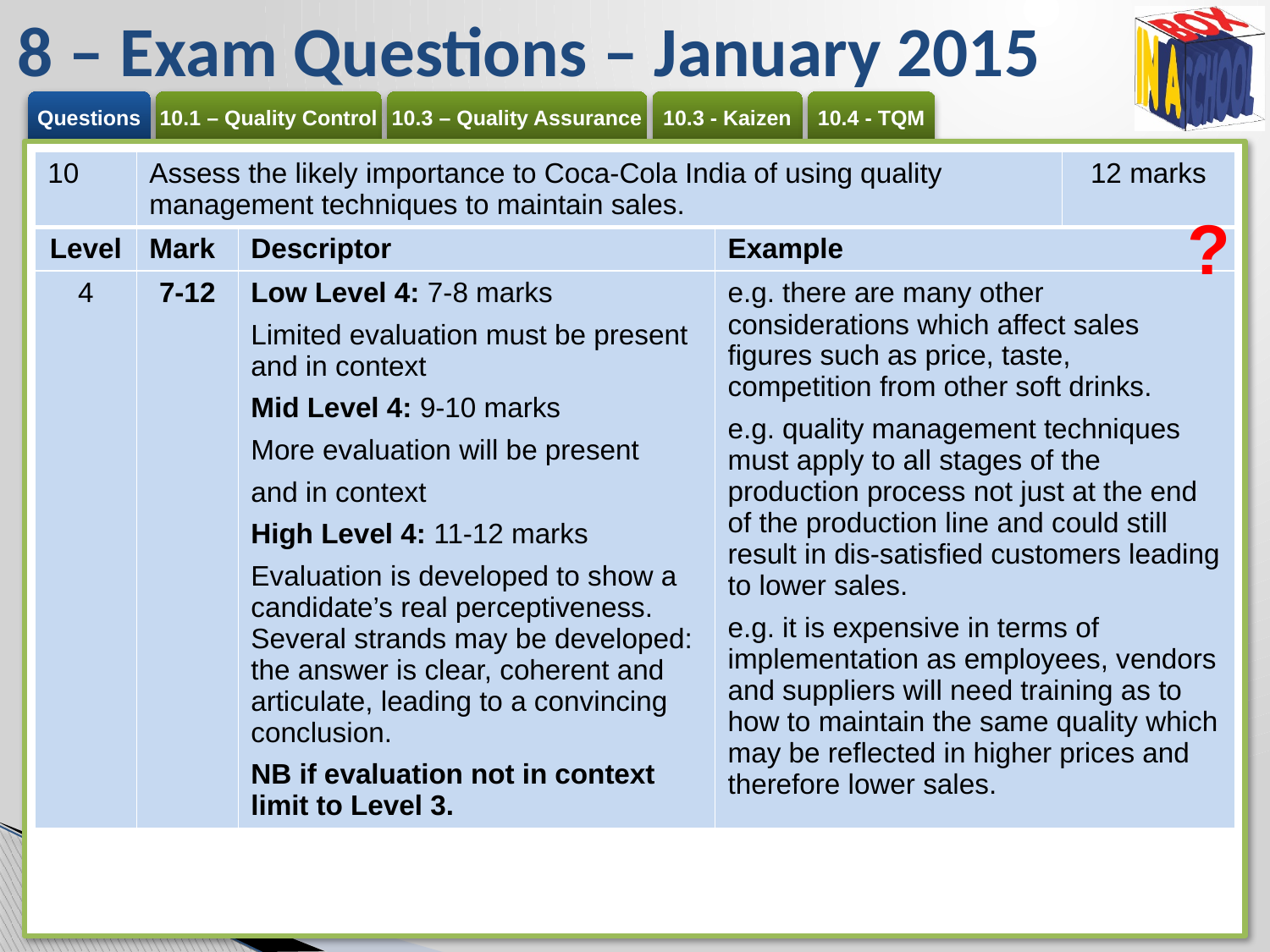

# 8 – Exam Questions – January 2015
| 10 | Assess the likely importance to Coca-Cola India of using quality management techniques to maintain sales. |  |  | 12 marks |
| --- | --- | --- | --- | --- |
| Level | Mark | Descriptor | Example |  |
| 4 | 7-12 | Low Level 4: 7-8 marks Limited evaluation must be present and in context Mid Level 4: 9-10 marks More evaluation will be present and in context High Level 4: 11-12 marks Evaluation is developed to show a candidate’s real perceptiveness. Several strands may be developed: the answer is clear, coherent and articulate, leading to a convincing conclusion. NB if evaluation not in context limit to Level 3. | e.g. there are many other considerations which affect sales figures such as price, taste, competition from other soft drinks. e.g. quality management techniques must apply to all stages of the production process not just at the end of the production line and could still result in dis-satisfied customers leading to lower sales. e.g. it is expensive in terms of implementation as employees, vendors and suppliers will need training as to how to maintain the same quality which may be reflected in higher prices and therefore lower sales. |  |
?